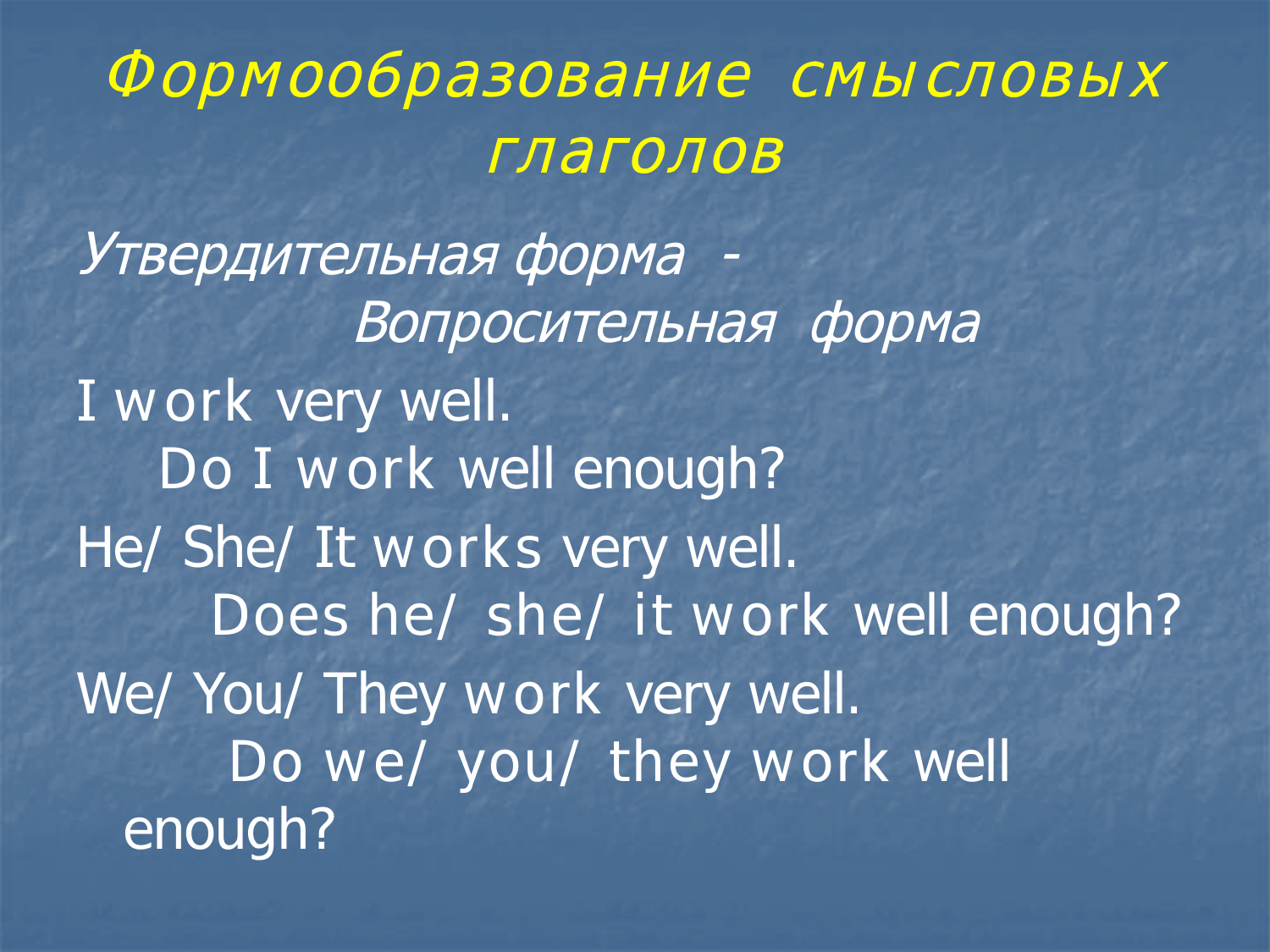

# Формообразование  смысловых глаголов
Утвердительная форма  -                                       Вопросительная  форма
I work very well.                                         Do I work well enough?
He/ She/ It works very well.                            Does he/ she/ it work well enough?
We/ You/ They work very well.                         Do we/ you/ they work well enough?